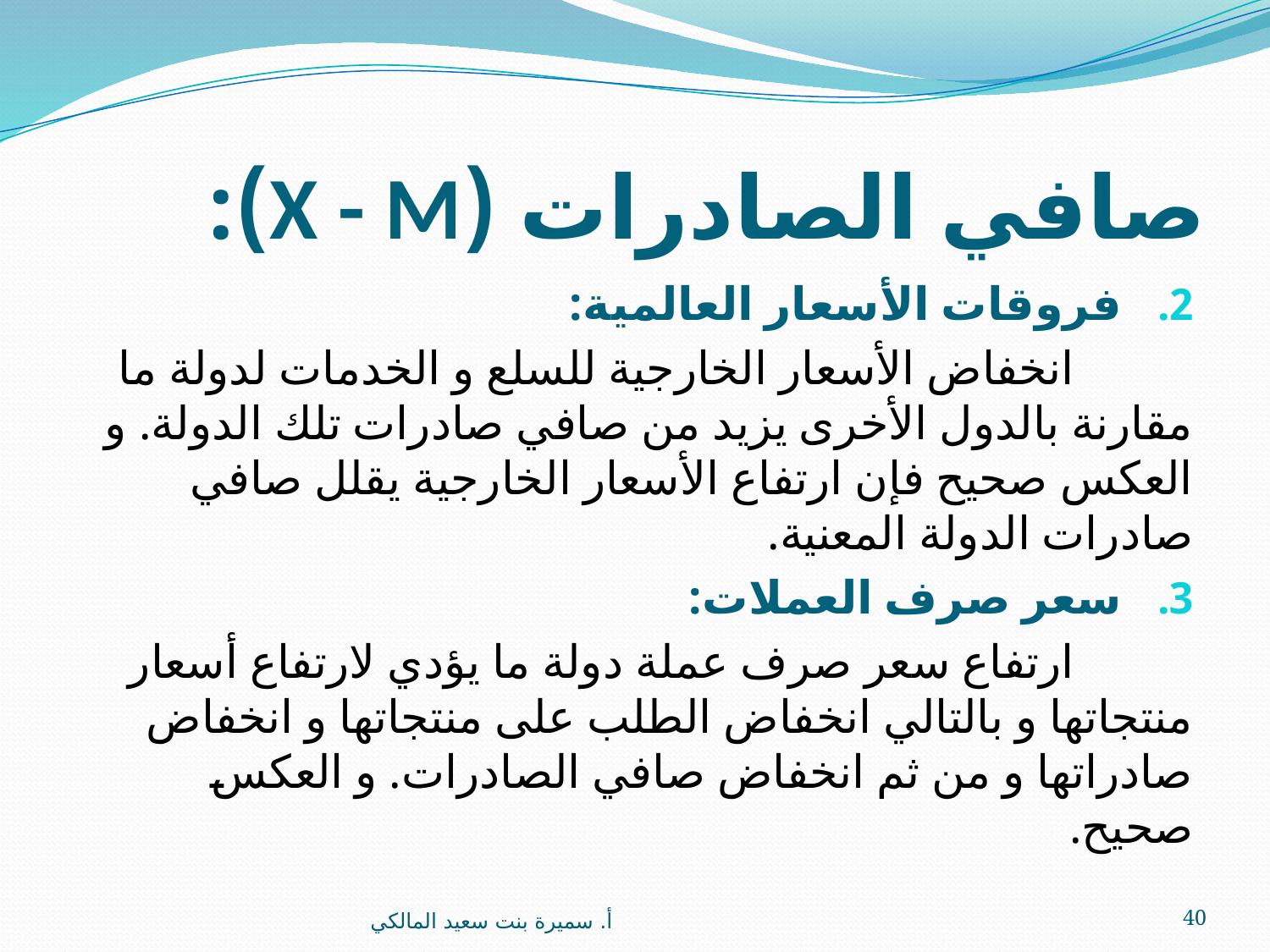

# صافي الصادرات (X - M):
فروقات الأسعار العالمية:
          انخفاض الأسعار الخارجية للسلع و الخدمات لدولة ما مقارنة بالدول الأخرى يزيد من صافي صادرات تلك الدولة. و العكس صحيح فإن ارتفاع الأسعار الخارجية يقلل صافي صادرات الدولة المعنية.
سعر صرف العملات:
          ارتفاع سعر صرف عملة دولة ما يؤدي لارتفاع أسعار منتجاتها و بالتالي انخفاض الطلب على منتجاتها و انخفاض صادراتها و من ثم انخفاض صافي الصادرات. و العكس صحيح.
أ. سميرة بنت سعيد المالكي
40